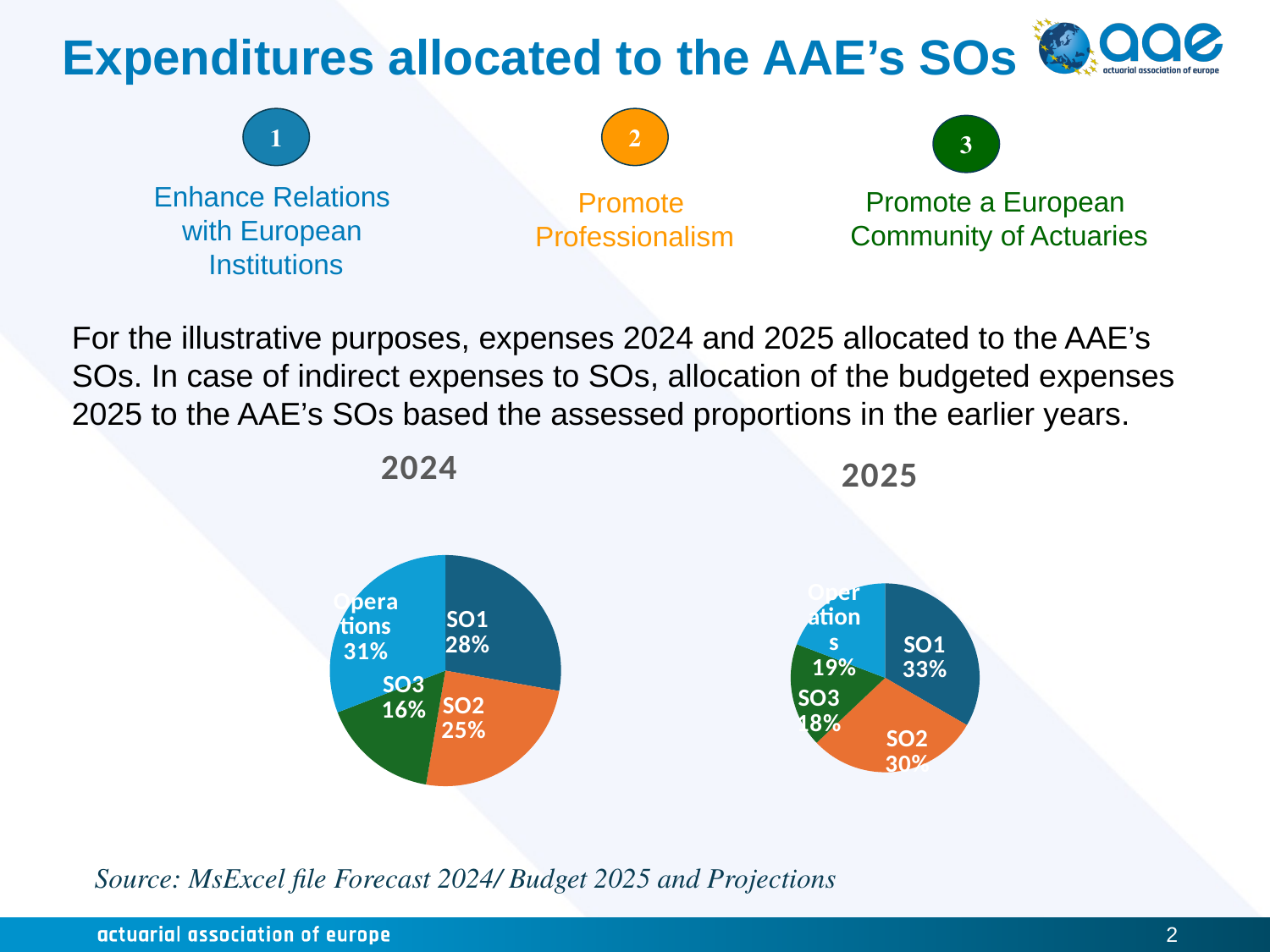

# Expenditures allocated to the AAE’s SOs
2
1
3
Enhance Relations
with European
Institutions
Promote a European
Community of Actuaries
Promote
Professionalism
For the illustrative purposes, expenses 2024 and 2025 allocated to the AAE’s SOs. In case of indirect expenses to SOs, allocation of the budgeted expenses 2025 to the AAE’s SOs based the assessed proportions in the earlier years.

### Chart:

| Category | 2024 |
|---|---|
| SO1 | 0.27830423940149623 |
| SO2 | 0.24850374064837905 |
| SO3 | 0.16428927680798006 |
| Operations | 0.30890274314214466 |

### Chart:

| Category | 2025 |
|---|---|
| SO1 | 0.3334955059313126 |
| SO2 | 0.295729883947916 |
| SO3 | 0.17863225861810067 |
| Operations | 0.1921423515026707 |
Source: MsExcel file Forecast 2024/ Budget 2025 and Projections
2